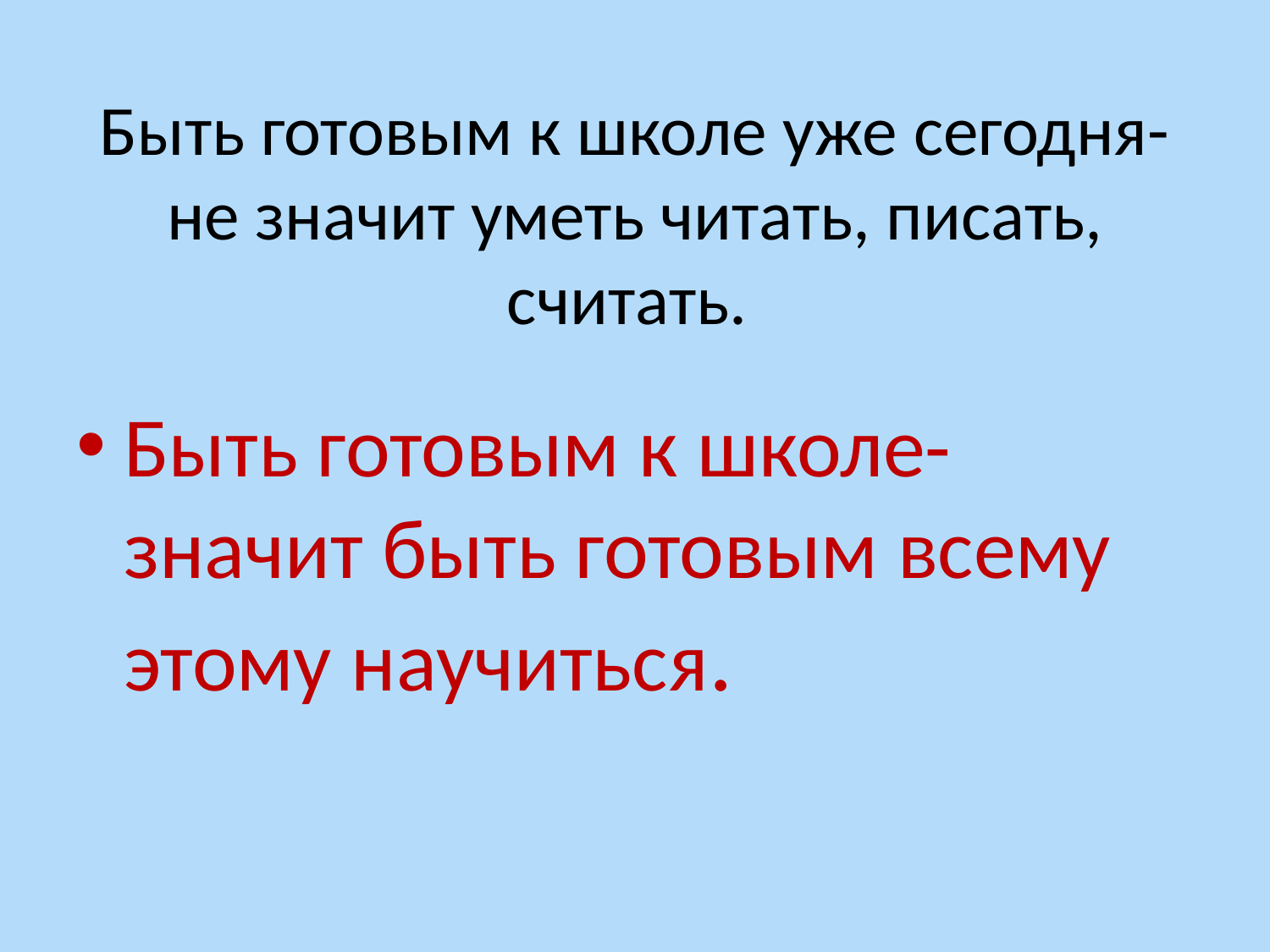

# Быть готовым к школе уже сегодня- не значит уметь читать, писать, считать.
Быть готовым к школе- значит быть готовым всему этому научиться.